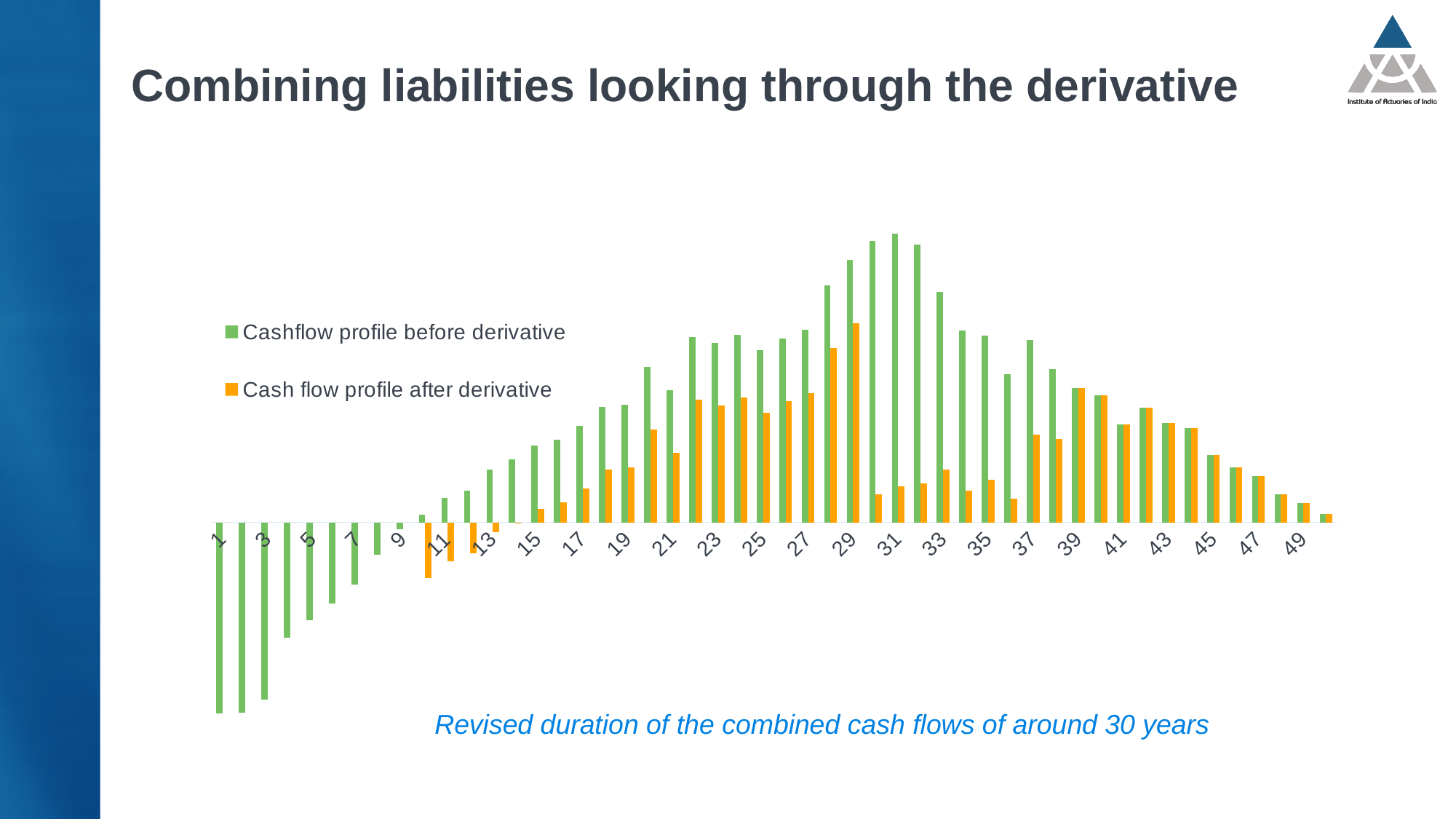

# Combining liabilities looking through the derivative

### Chart

| Category |  |  |
|---|---|---|
Revised duration of the combined cash flows of around 30 years